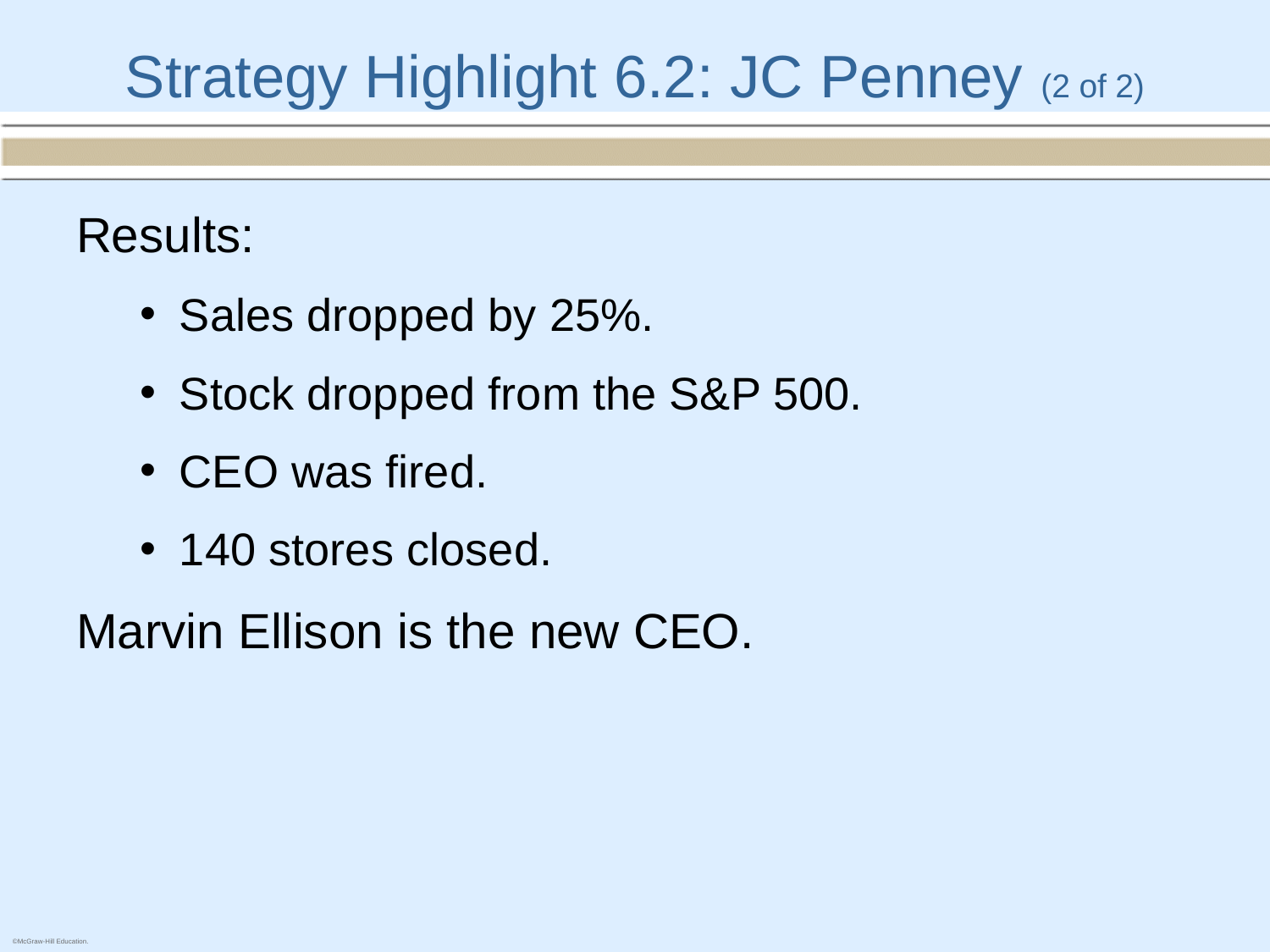

# Strategy Highlight 6.2: JC Penney (2 of 2)
Results:
Sales dropped by 25%.
Stock dropped from the S&P 500.
CEO was fired.
140 stores closed.
Marvin Ellison is the new CEO.